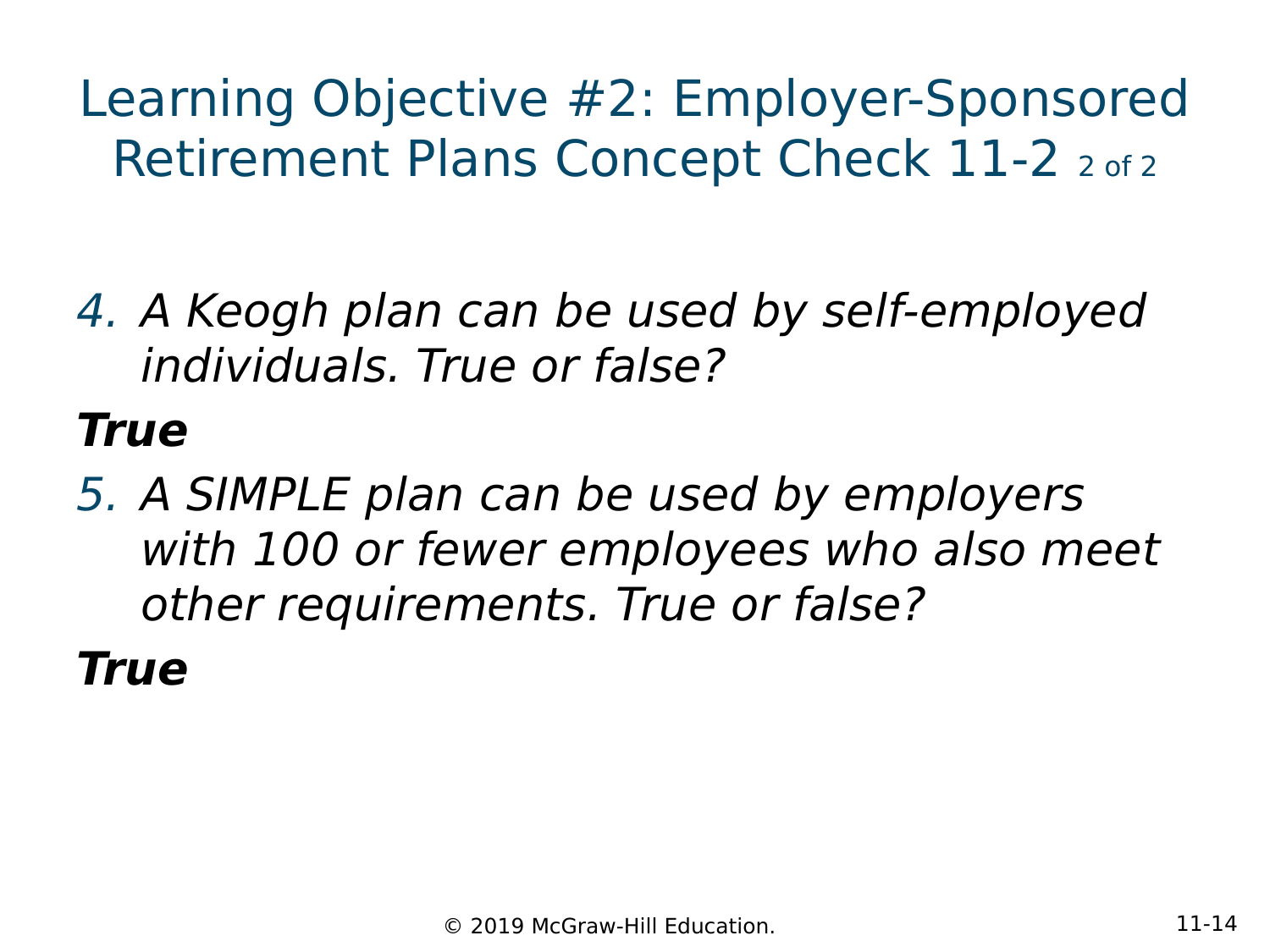

# Learning Objective #2: Employer-Sponsored Retirement Plans Concept Check 11-2 2 of 2
A Keogh plan can be used by self-employed individuals. True or false?
True
A SIMPLE plan can be used by employers with 100 or fewer employees who also meet other requirements. True or false?
True